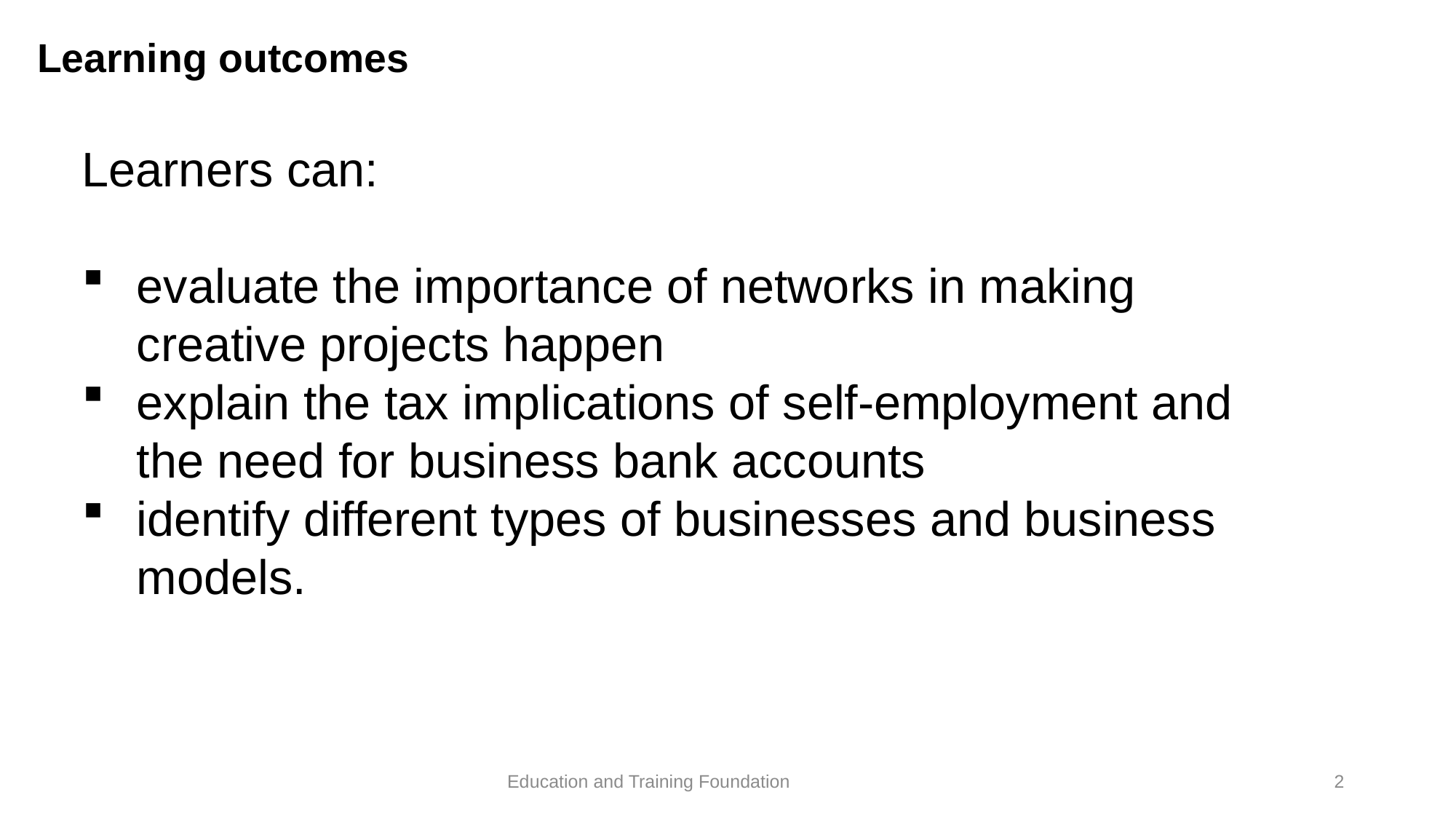

# Learning outcomes

Learners can:

evaluate the importance of networks in making creative projects happen
explain the tax implications of self-employment and the need for business bank accounts
identify different types of businesses and business models.
2
Education and Training Foundation